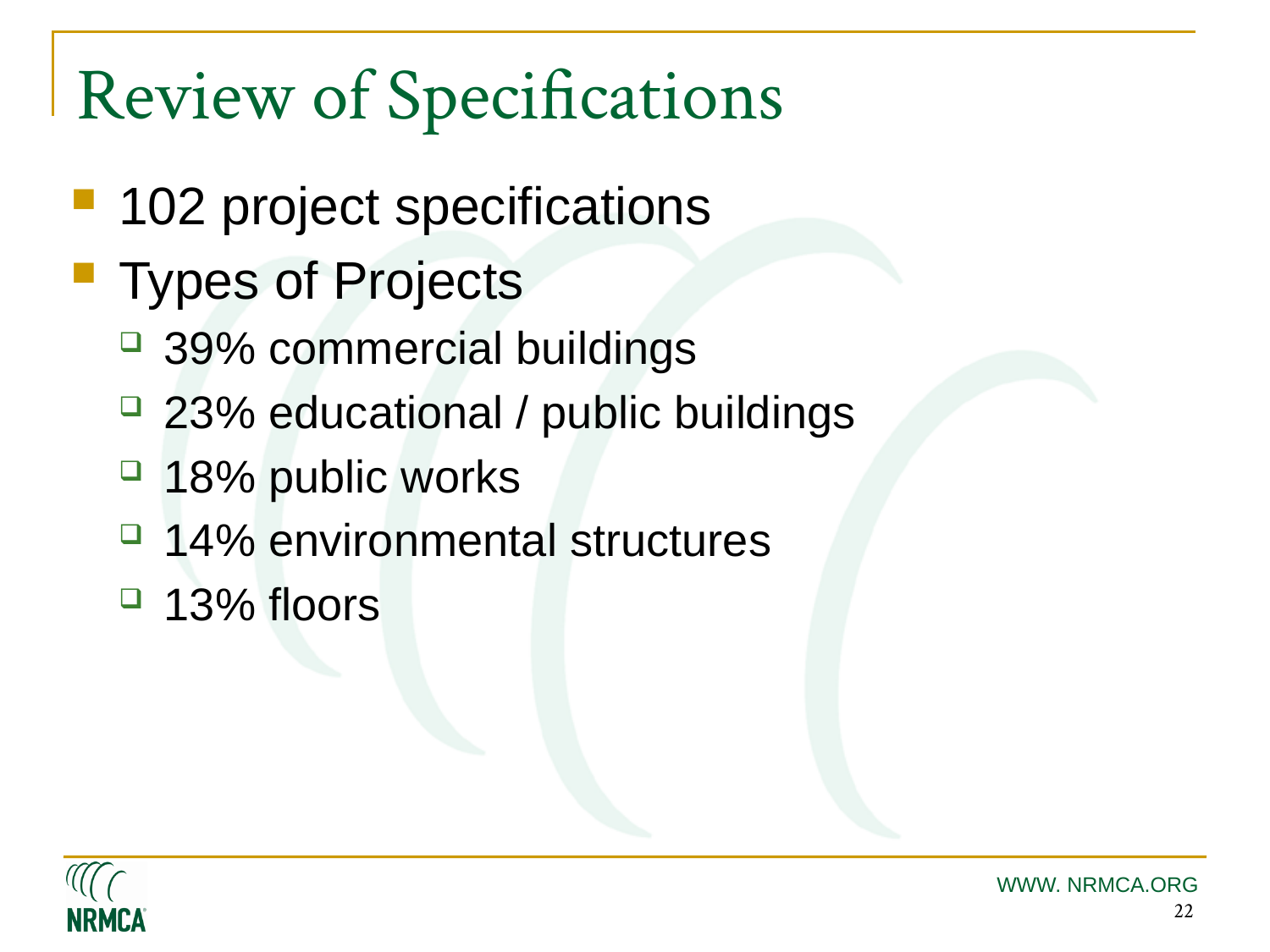

# Review of Specifications
102 project specifications
Types of Projects
39% commercial buildings
23% educational / public buildings
18% public works
14% environmental structures
13% floors
22